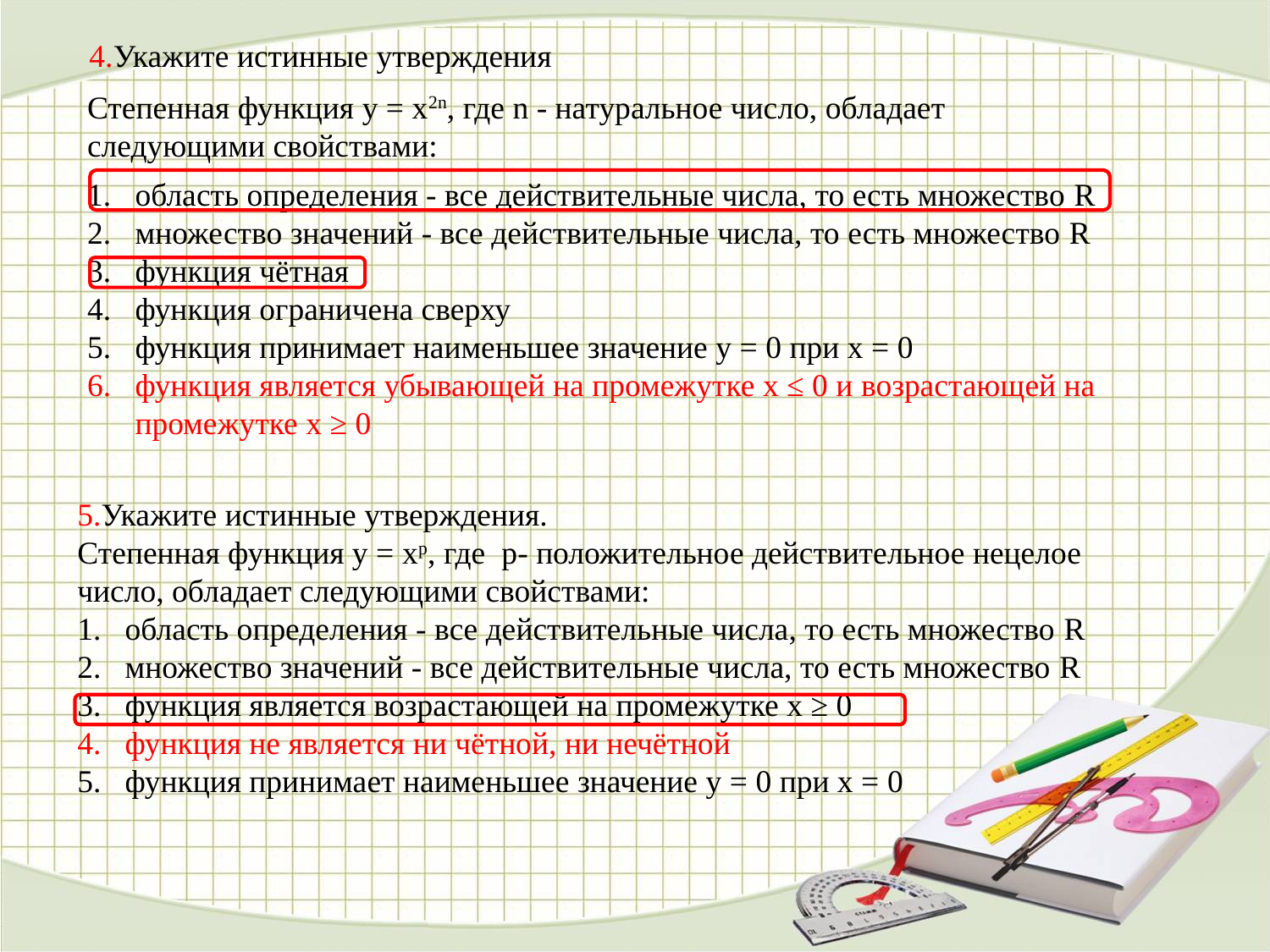

4.Укажите истинные утверждения
Степенная функция у = х2n, где n - натуральное число, обладает следующими свойствами:
область определения - все действительные числа, то есть множество R
множество значений - все действительные числа, то есть множество R
функция чётная
функция ограничена сверху
функция принимает наименьшее значение у = 0 при х = 0
функция является убывающей на промежутке х ≤ 0 и возрастающей на промежутке х ≥ 0

5.Укажите истинные утверждения.
Степенная функция у = хр, где  p- положительное действительное нецелое число, обладает следующими свойствами:
область определения - все действительные числа, то есть множество R
множество значений - все действительные числа, то есть множество R
функция является возрастающей на промежутке х ≥ 0
функция не является ни чётной, ни нечётной
функция принимает наименьшее значение у = 0 при х = 0